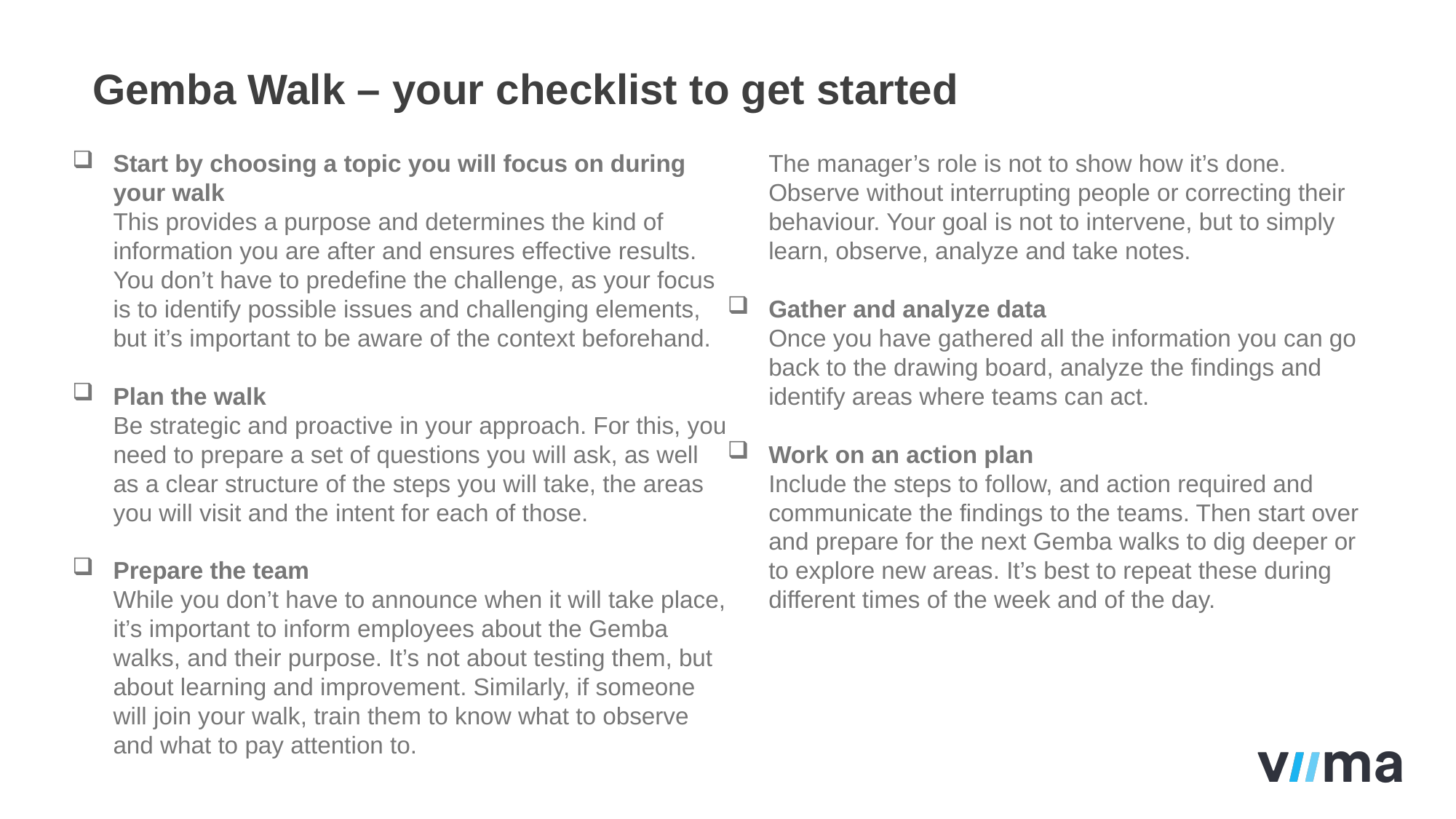

Gemba Walk – your checklist to get started
Start by choosing a topic you will focus on during your walk
This provides a purpose and determines the kind of information you are after and ensures effective results. You don’t have to predefine the challenge, as your focus is to identify possible issues and challenging elements, but it’s important to be aware of the context beforehand.
Plan the walk
Be strategic and proactive in your approach. For this, you need to prepare a set of questions you will ask, as well as a clear structure of the steps you will take, the areas you will visit and the intent for each of those.
Prepare the team
While you don’t have to announce when it will take place, it’s important to inform employees about the Gemba walks, and their purpose. It’s not about testing them, but about learning and improvement. Similarly, if someone will join your walk, train them to know what to observe and what to pay attention to.

Observe the process
The manager’s role is not to show how it’s done. Observe without interrupting people or correcting their behaviour. Your goal is not to intervene, but to simply learn, observe, analyze and take notes.
Gather and analyze data
Once you have gathered all the information you can go back to the drawing board, analyze the findings and identify areas where teams can act.
Work on an action plan
Include the steps to follow, and action required and communicate the findings to the teams. Then start over and prepare for the next Gemba walks to dig deeper or to explore new areas. It’s best to repeat these during different times of the week and of the day.